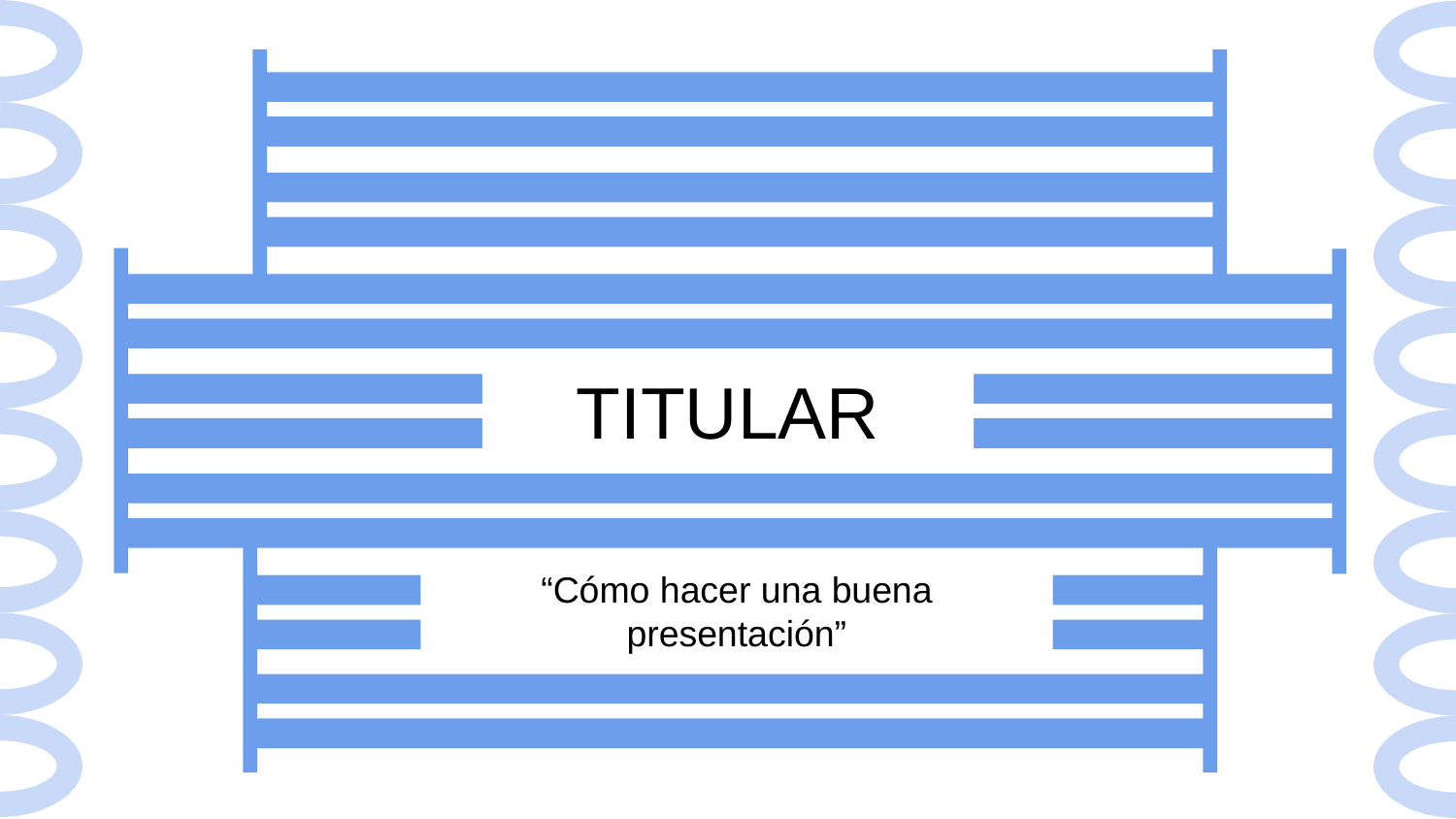

# TITULAR

“Cómo hacer una buena presentación”